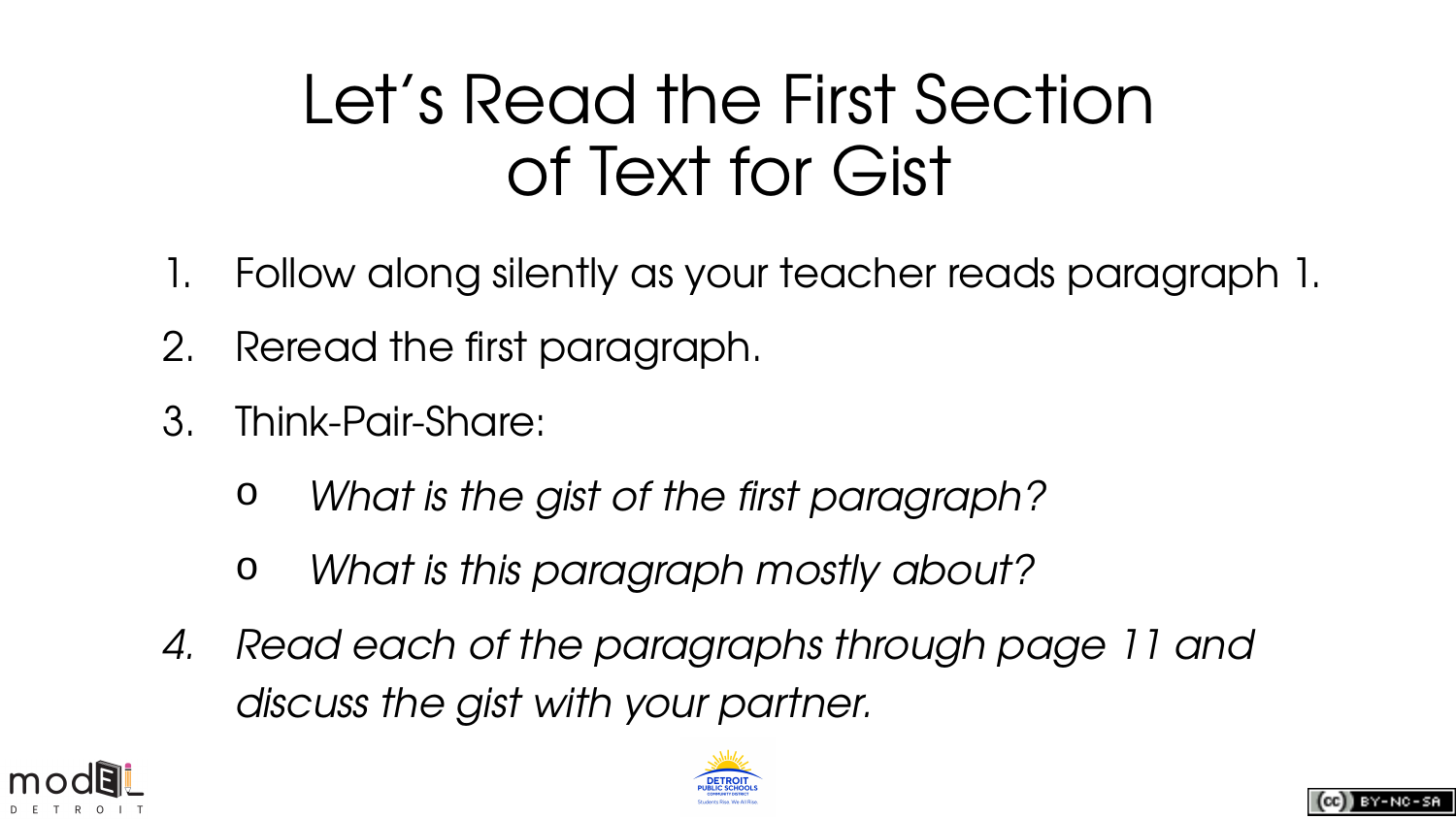

# Let’s Read the First Section
of Text for Gist
Follow along silently as your teacher reads paragraph 1.
Reread the first paragraph.
Think-Pair-Share:
What is the gist of the first paragraph?
What is this paragraph mostly about?
Read each of the paragraphs through page 11 and discuss the gist with your partner.